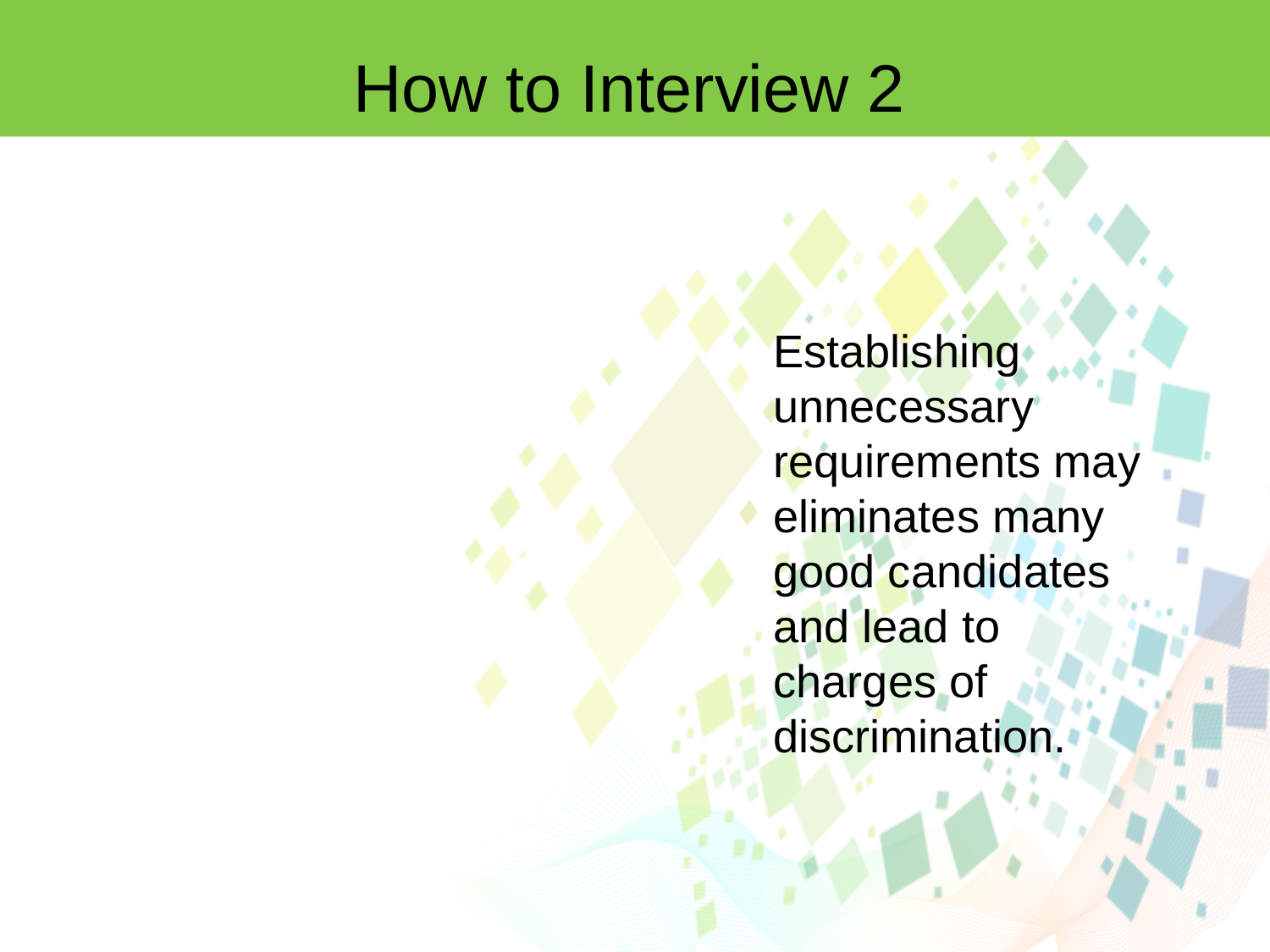

How to Interview 2
Establishing unnecessary requirements may eliminates many good candidates and lead to charges of discrimination.